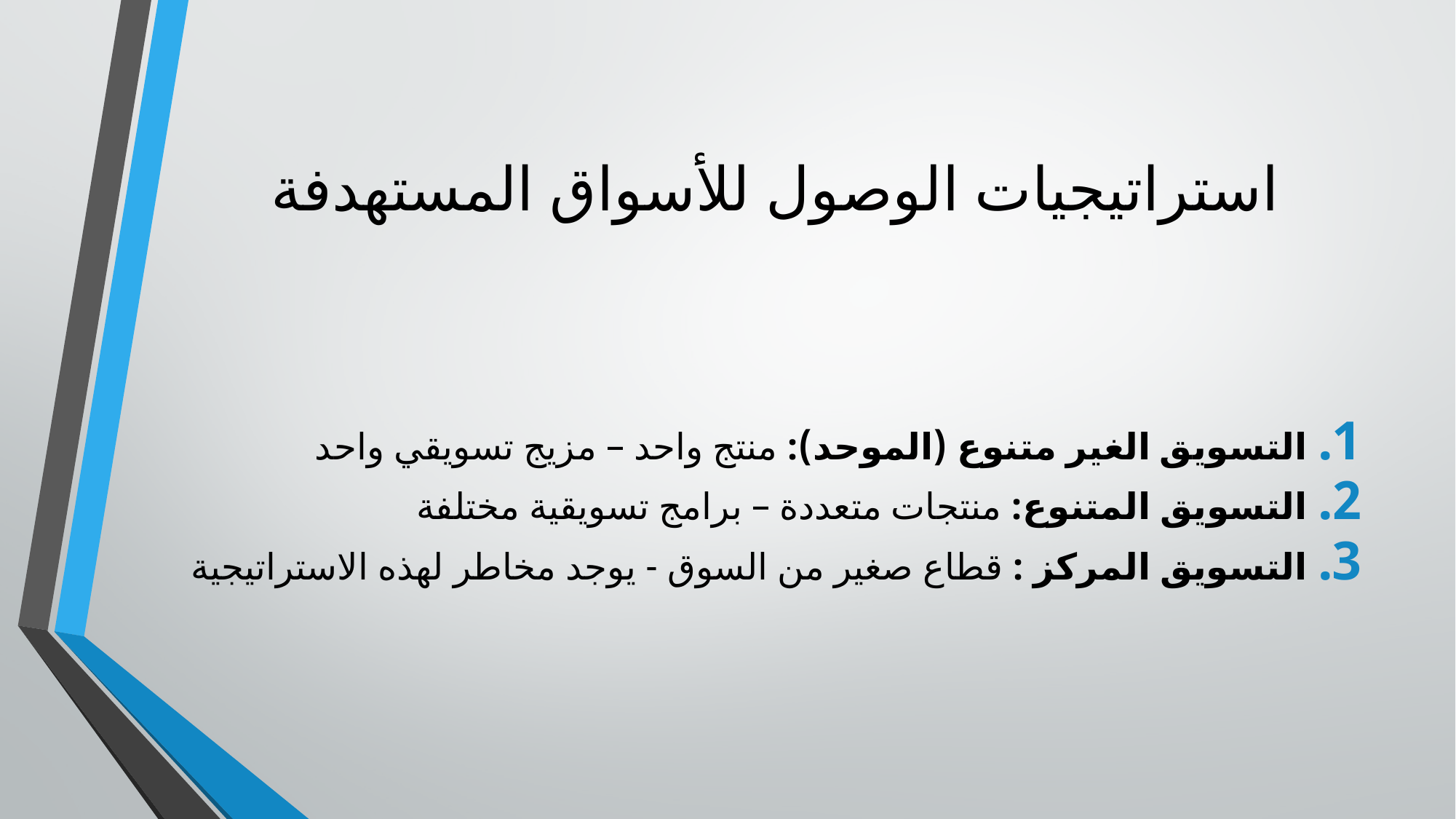

# استراتيجيات الوصول للأسواق المستهدفة
التسويق الغير متنوع (الموحد): منتج واحد – مزيج تسويقي واحد
التسويق المتنوع: منتجات متعددة – برامج تسويقية مختلفة
التسويق المركز : قطاع صغير من السوق - يوجد مخاطر لهذه الاستراتيجية